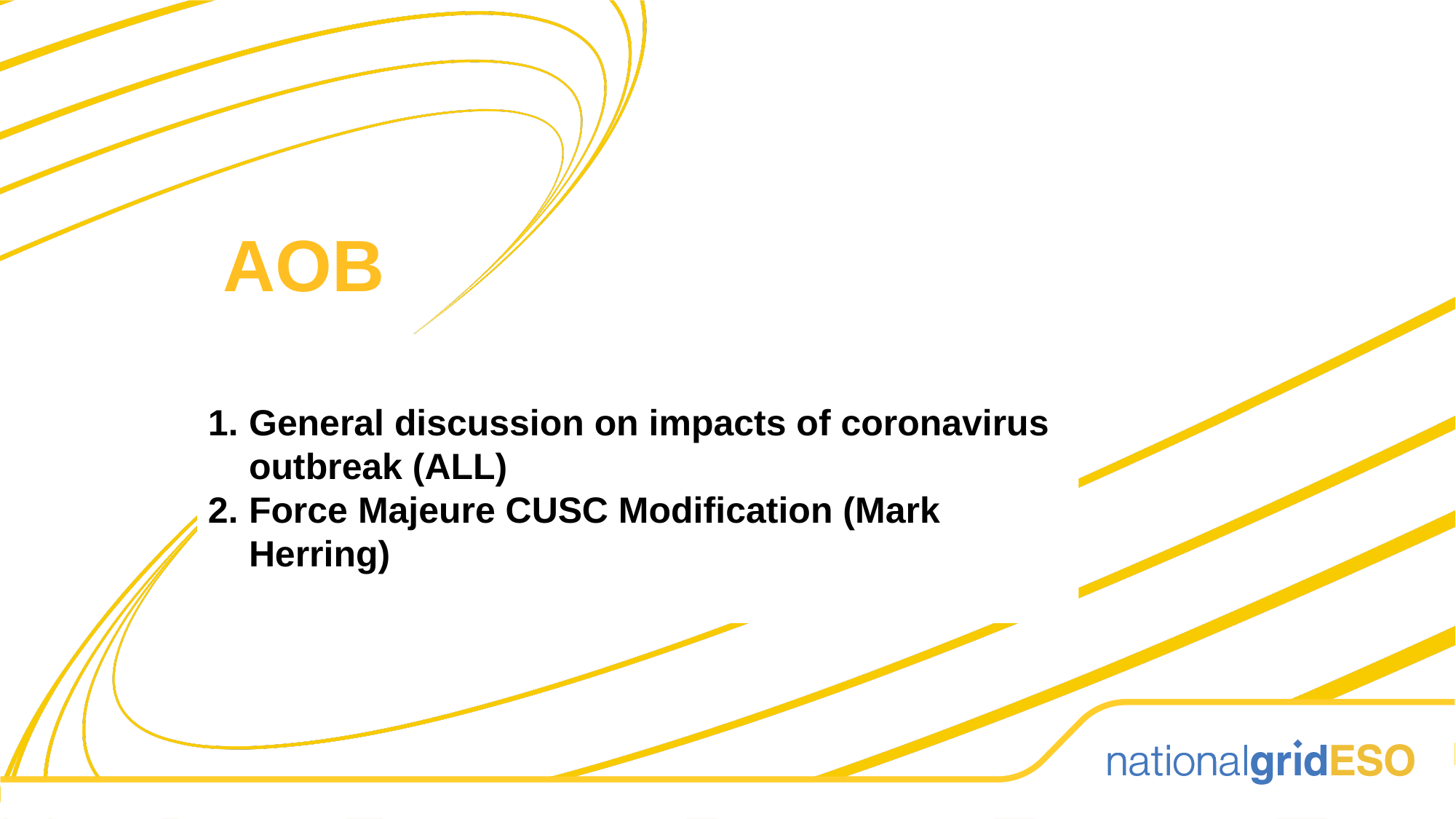

AOB

General discussion on impacts of coronavirus outbreak (ALL)
Force Majeure CUSC Modification (Mark Herring)